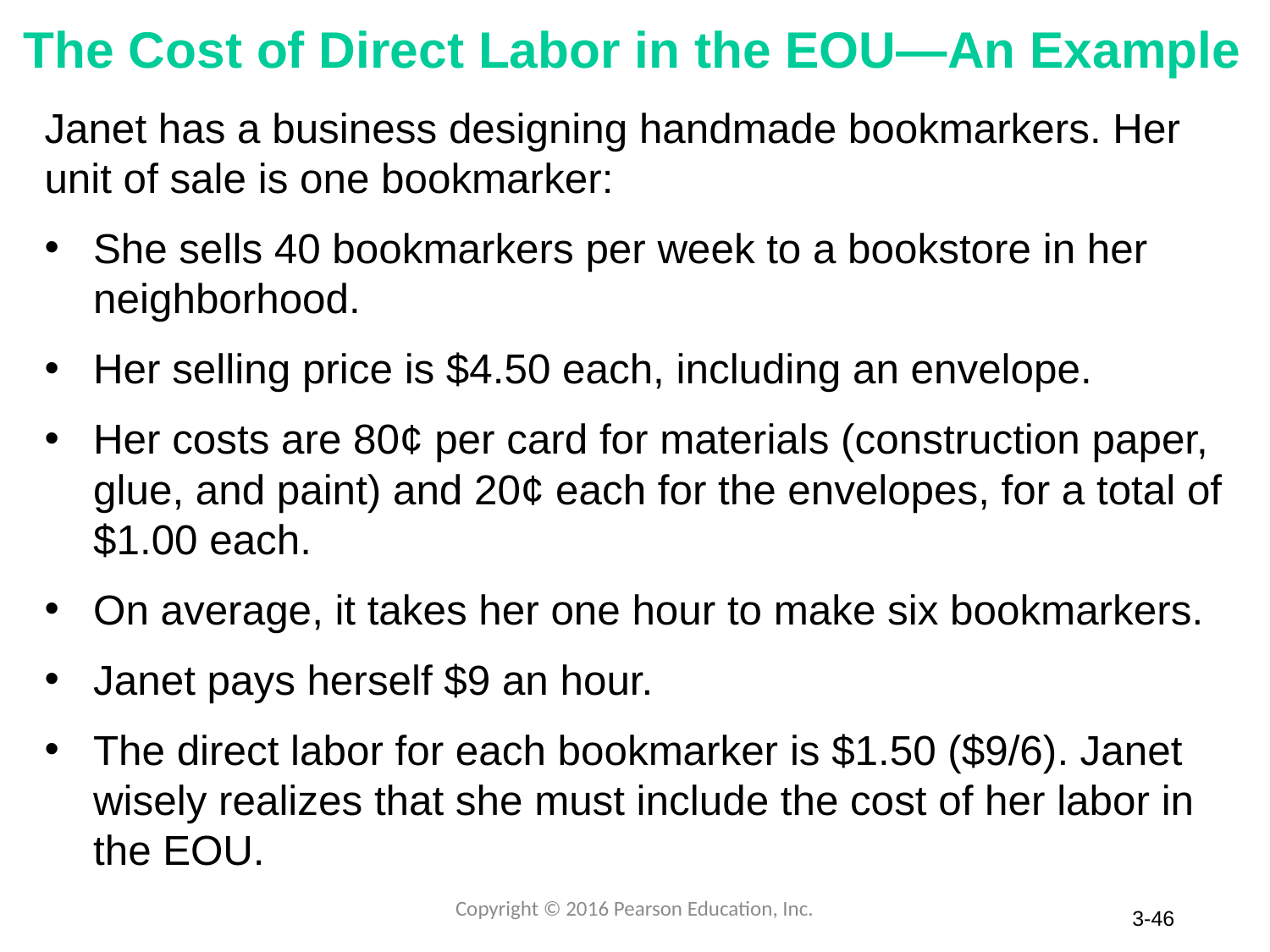

# The Cost of Direct Labor in the EOU—An Example
Janet has a business designing handmade bookmarkers. Her unit of sale is one bookmarker:

She sells 40 bookmarkers per week to a bookstore in her neighborhood.

Her selling price is $4.50 each, including an envelope.

Her costs are 80¢ per card for materials (construction paper, glue, and paint) and 20¢ each for the envelopes, for a total of $1.00 each.

On average, it takes her one hour to make six bookmarkers.

Janet pays herself $9 an hour.

The direct labor for each bookmarker is $1.50 ($9/6). Janet wisely realizes that she must include the cost of her labor in the EOU.
Copyright © 2016 Pearson Education, Inc.